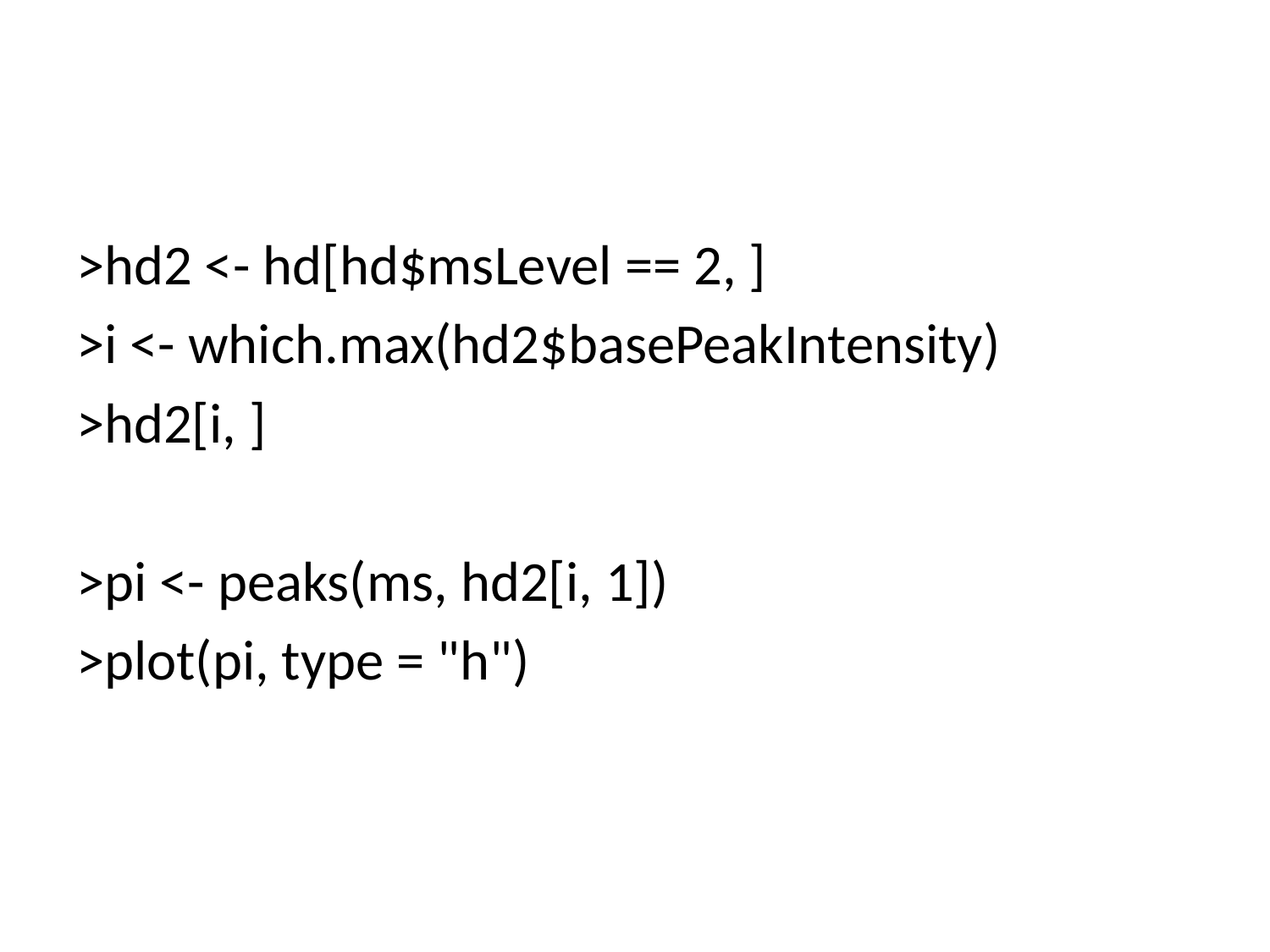

#
>hd2 <- hd[hd$msLevel == 2, ]
>i <- which.max(hd2$basePeakIntensity)
>hd2[i, ]

>pi <- peaks(ms, hd2[i, 1])
>plot(pi, type = "h")